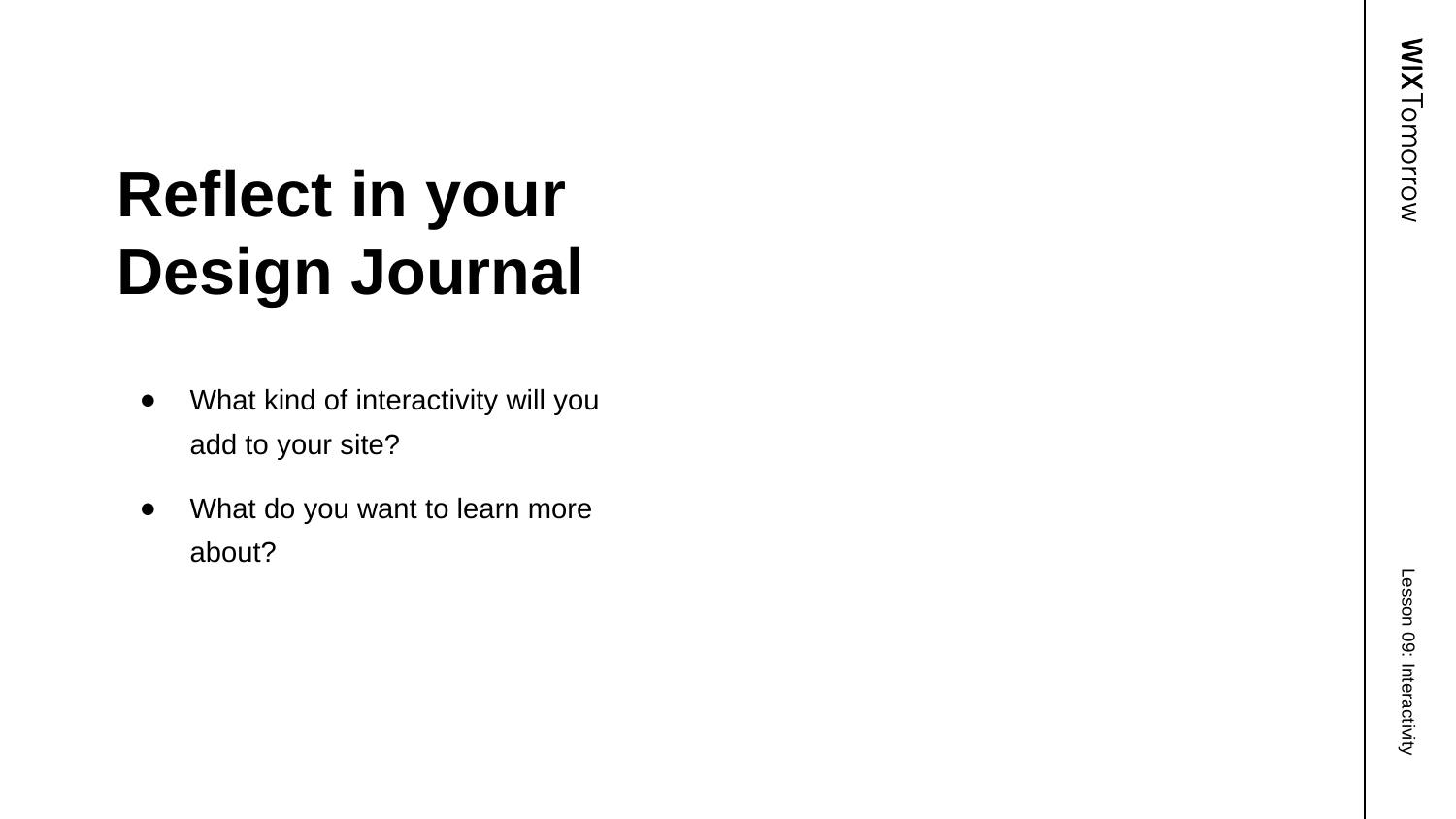

# Reflect in your Design Journal
What kind of interactivity will you add to your site?
What do you want to learn more about?